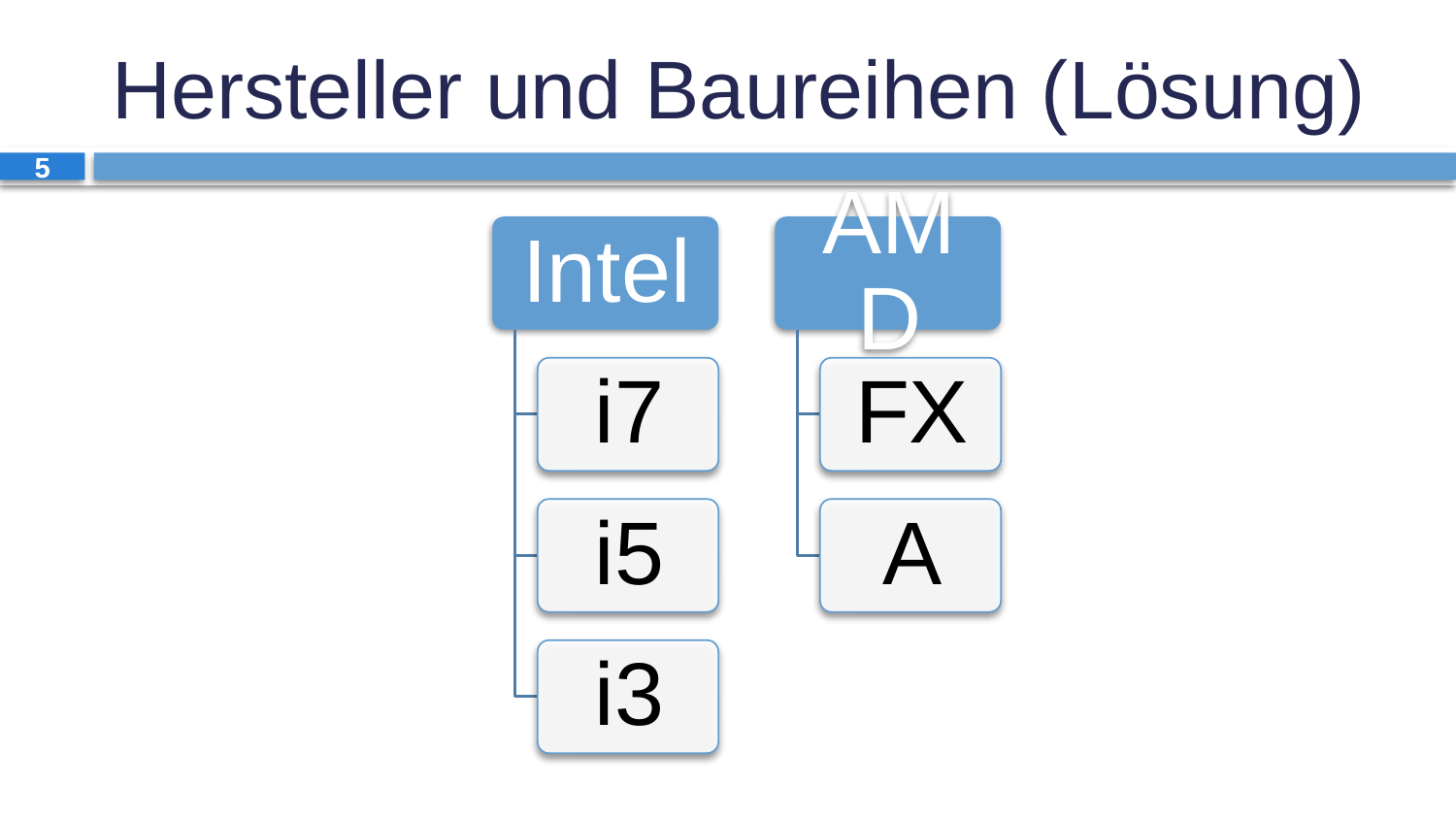

# Hersteller und Baureihen (Lösung)
5
Intel
i7
i5
i3
AMD
FX
A